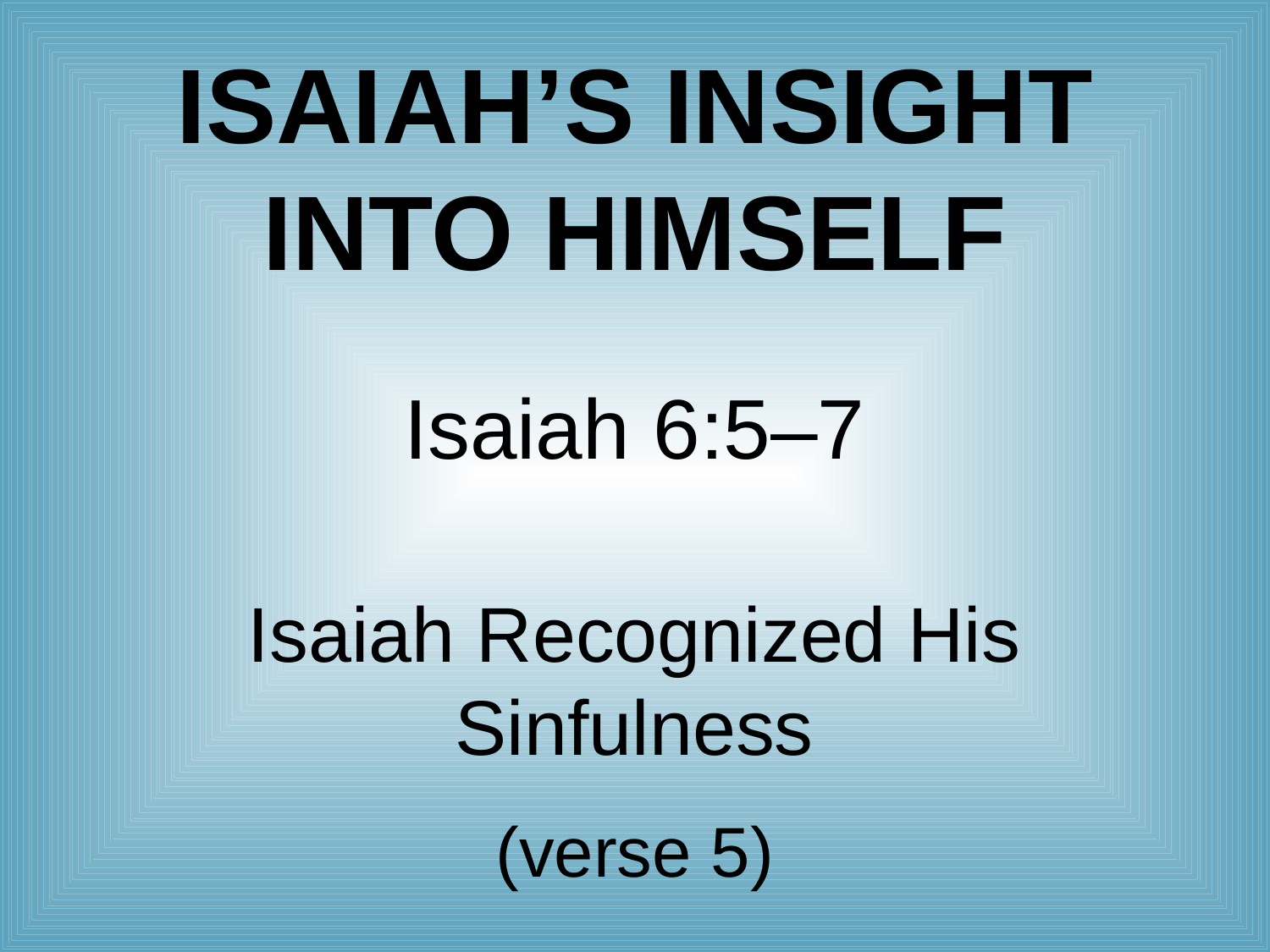

# Isaiah’s Insight Into Himself
Isaiah 6:5–7

Isaiah Recognized His Sinfulness
(verse 5)